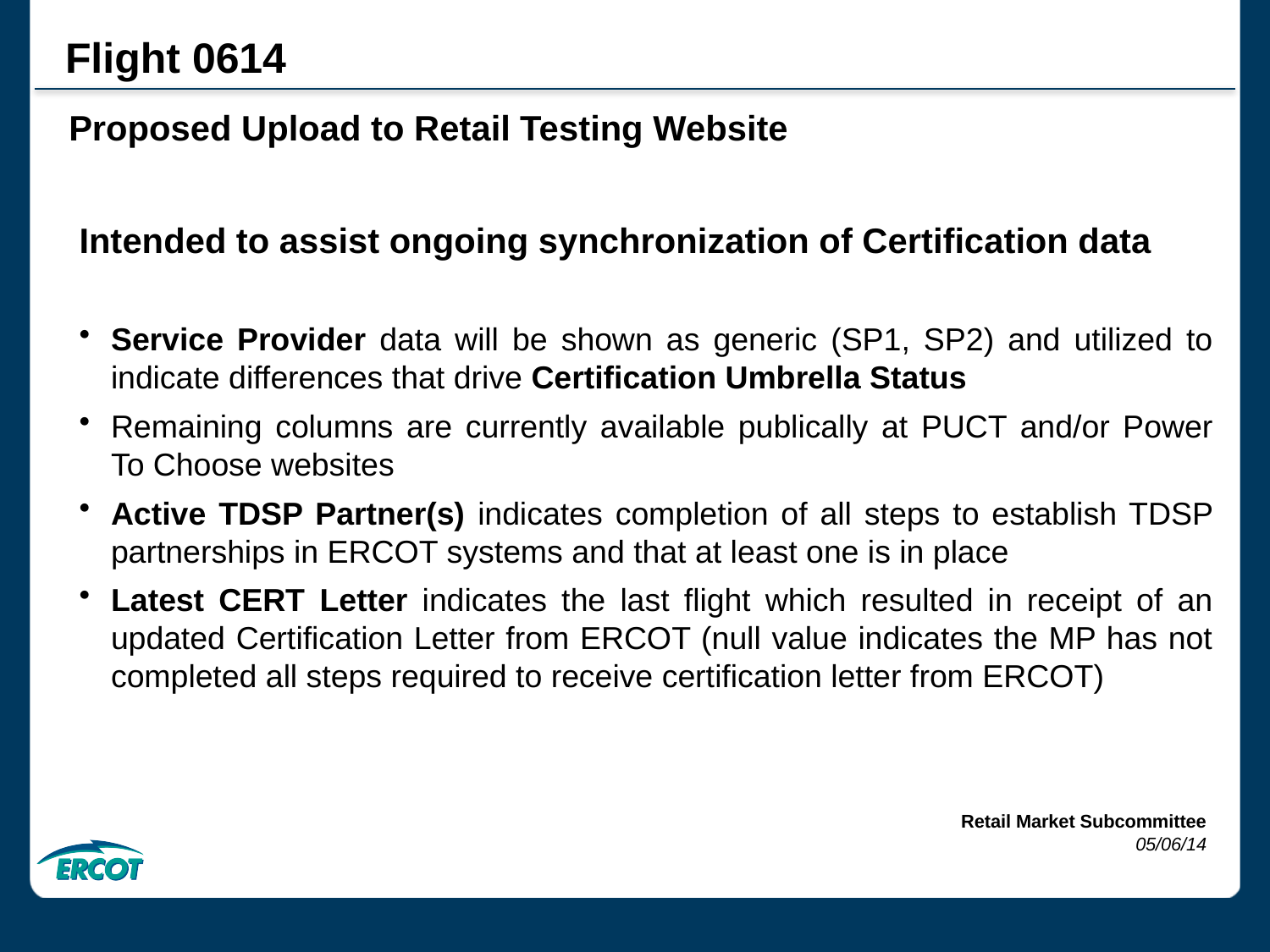

Flight 0614
Proposed Upload to Retail Testing Website

Intended to assist ongoing synchronization of Certification data

Service Provider data will be shown as generic (SP1, SP2) and utilized to indicate differences that drive Certification Umbrella Status
Remaining columns are currently available publically at PUCT and/or Power To Choose websites
Active TDSP Partner(s) indicates completion of all steps to establish TDSP partnerships in ERCOT systems and that at least one is in place
Latest CERT Letter indicates the last flight which resulted in receipt of an updated Certification Letter from ERCOT (null value indicates the MP has not completed all steps required to receive certification letter from ERCOT)

Retail Market Subcommittee
05/06/14